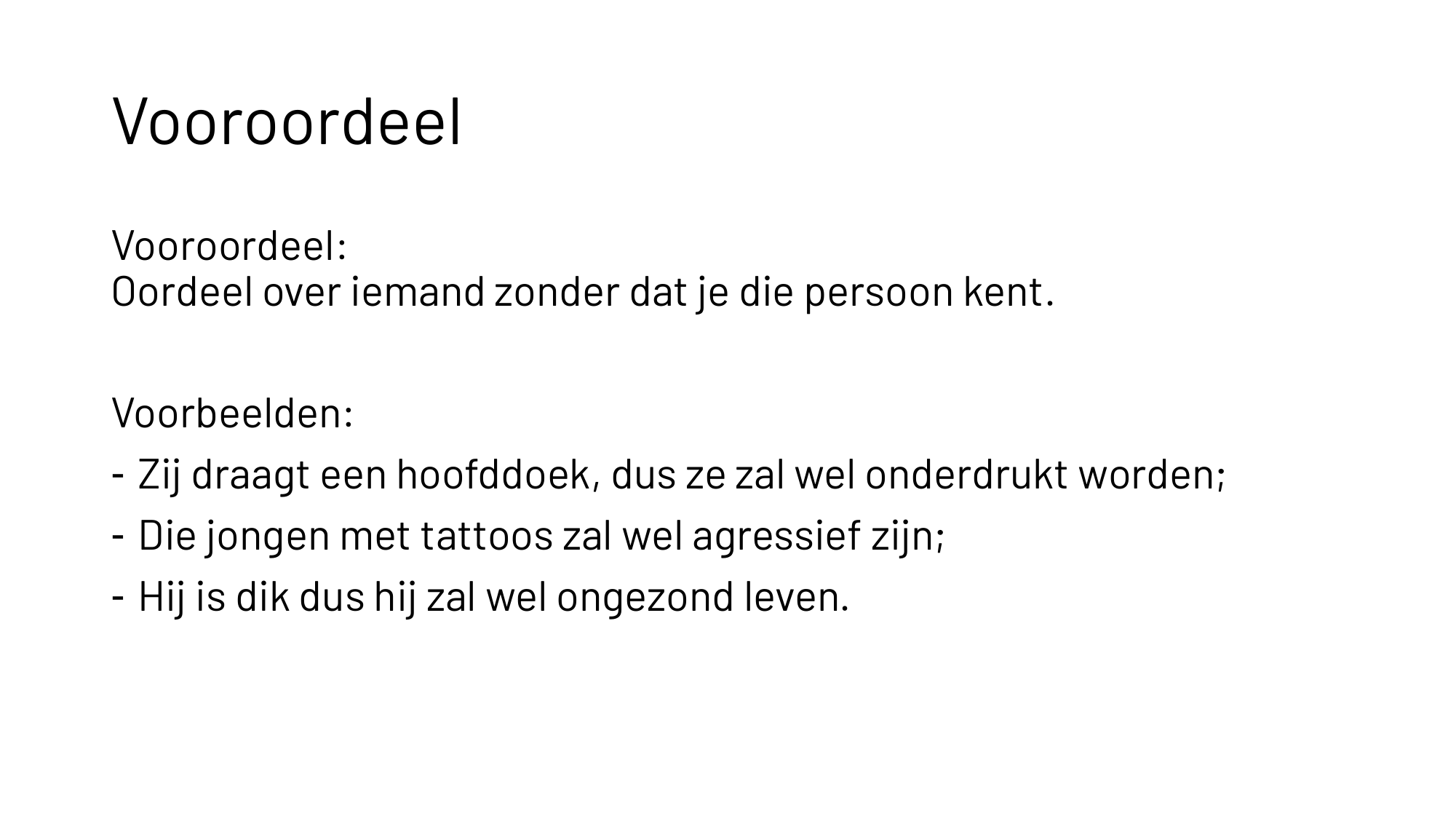

# Vooroordeel
Vooroordeel:
Oordeel over iemand zonder dat je die persoon kent.

Voorbeelden:
Zij draagt een hoofddoek, dus ze zal wel onderdrukt worden;
Die jongen met tattoos zal wel agressief zijn;
Hij is dik dus hij zal wel ongezond leven.